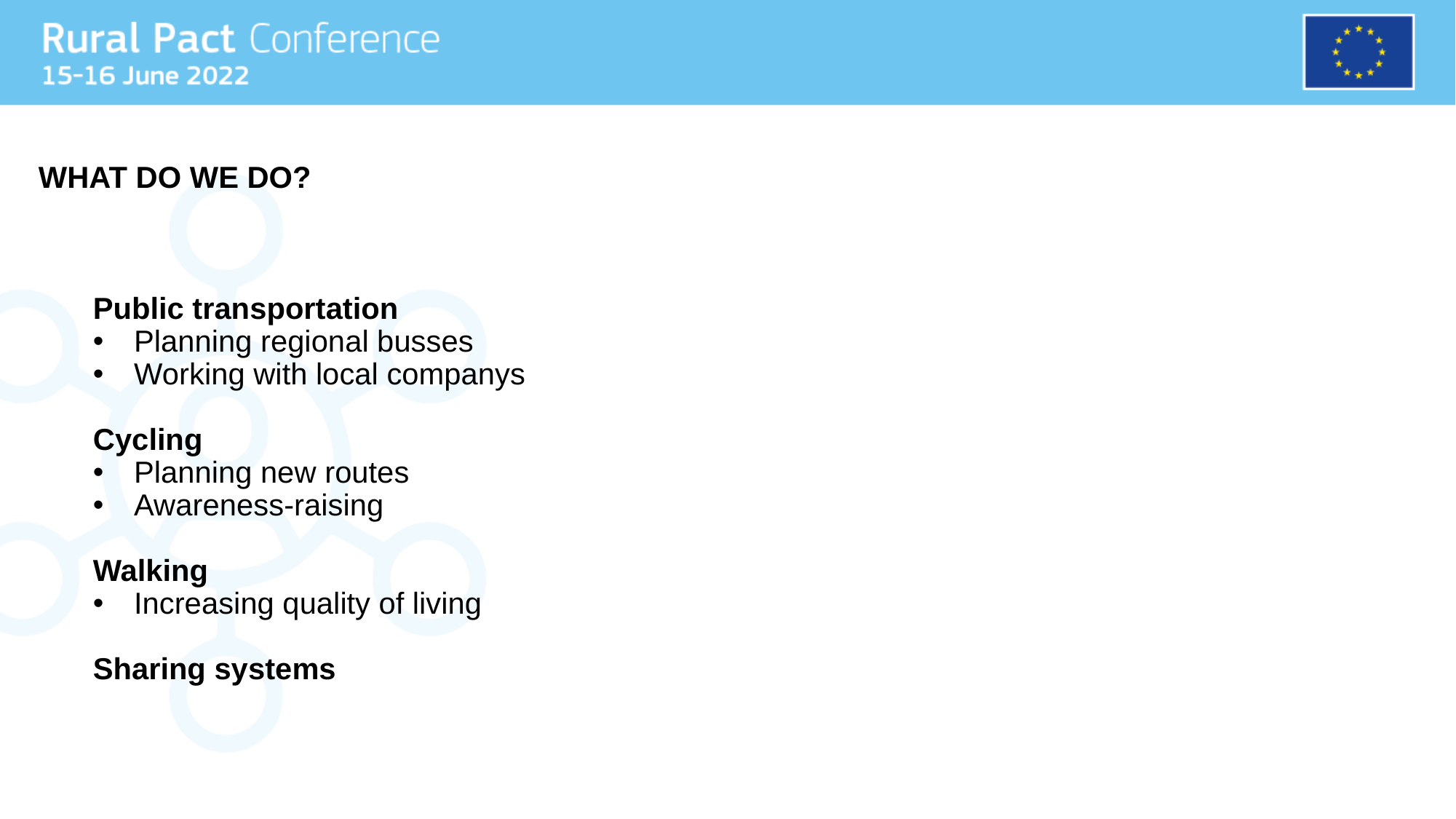

WHAT DO WE DO?

Public transportation
Planning regional busses
Working with local companys

Cycling
Planning new routes
Awareness-raising
Walking
Increasing quality of living

Sharing systems